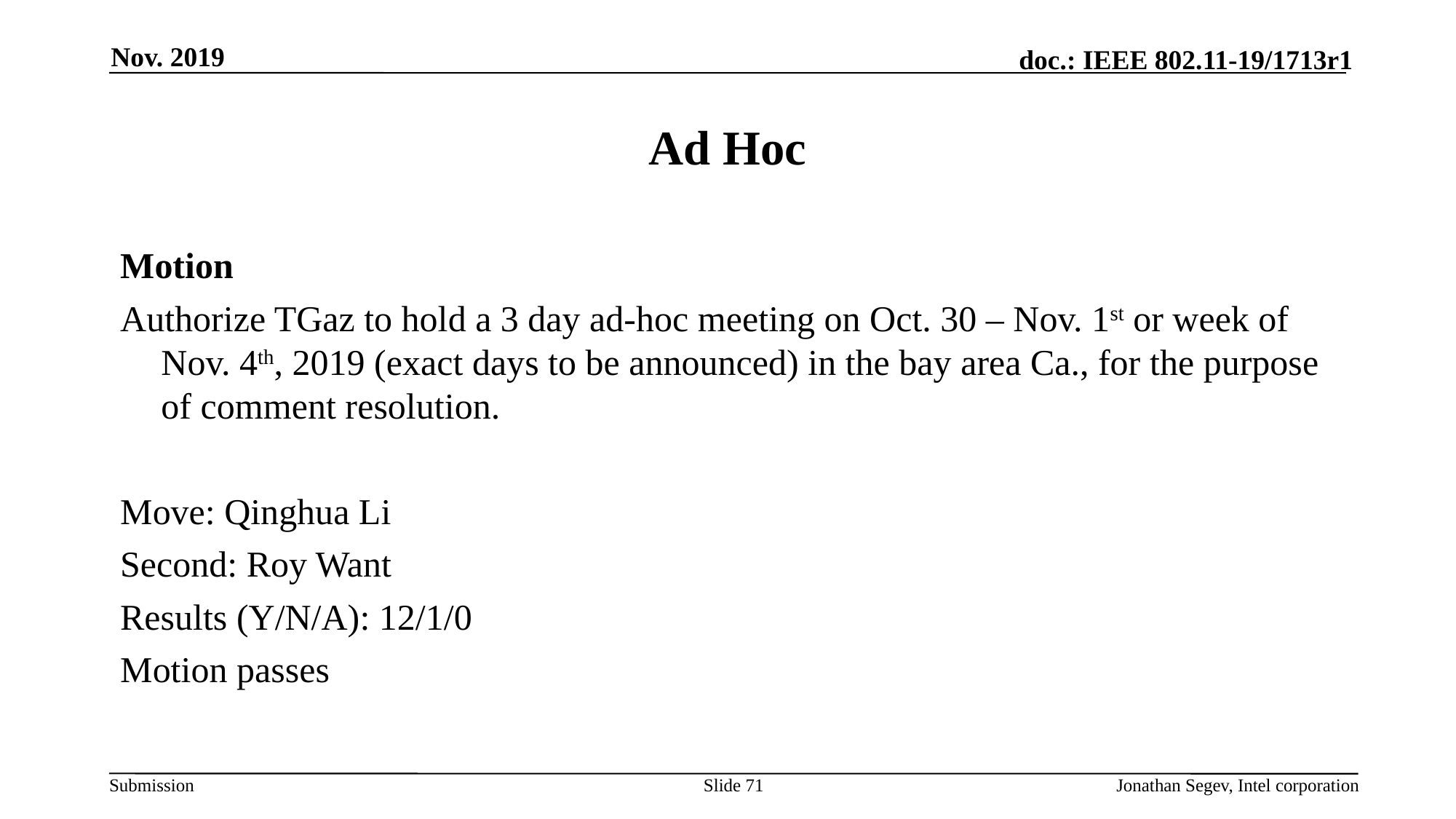

Nov. 2019
# Ad Hoc
Motion
Authorize TGaz to hold a 3 day ad-hoc meeting on Oct. 30 – Nov. 1st or week of Nov. 4th, 2019 (exact days to be announced) in the bay area Ca., for the purpose of comment resolution.

Move: Qinghua Li
Second: Roy Want
Results (Y/N/A): 12/1/0
Motion passes

Slide 71
Jonathan Segev, Intel corporation